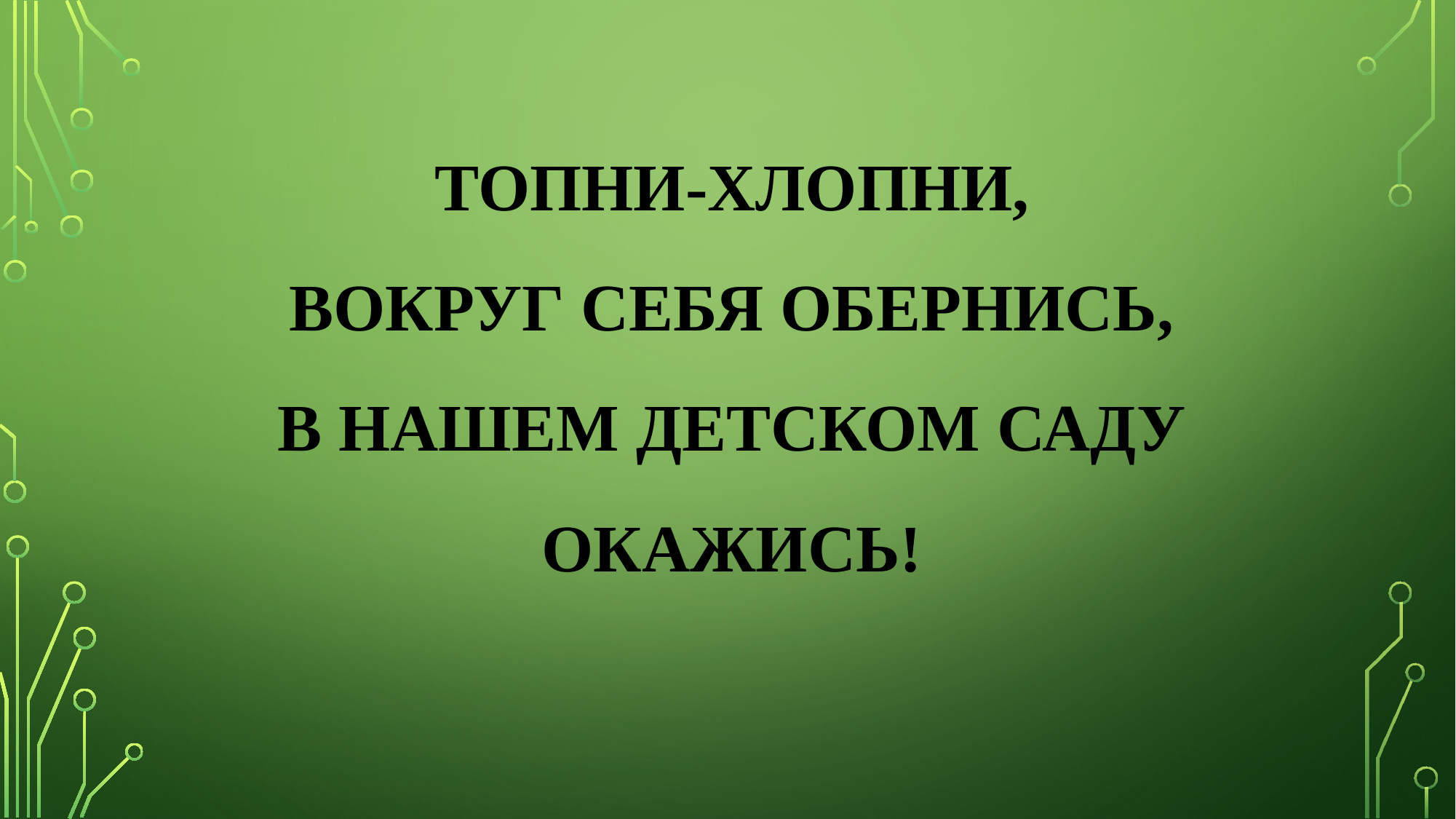

# Топни-хлопни, Вокруг себя обернись, В нашем детском саду окажись!